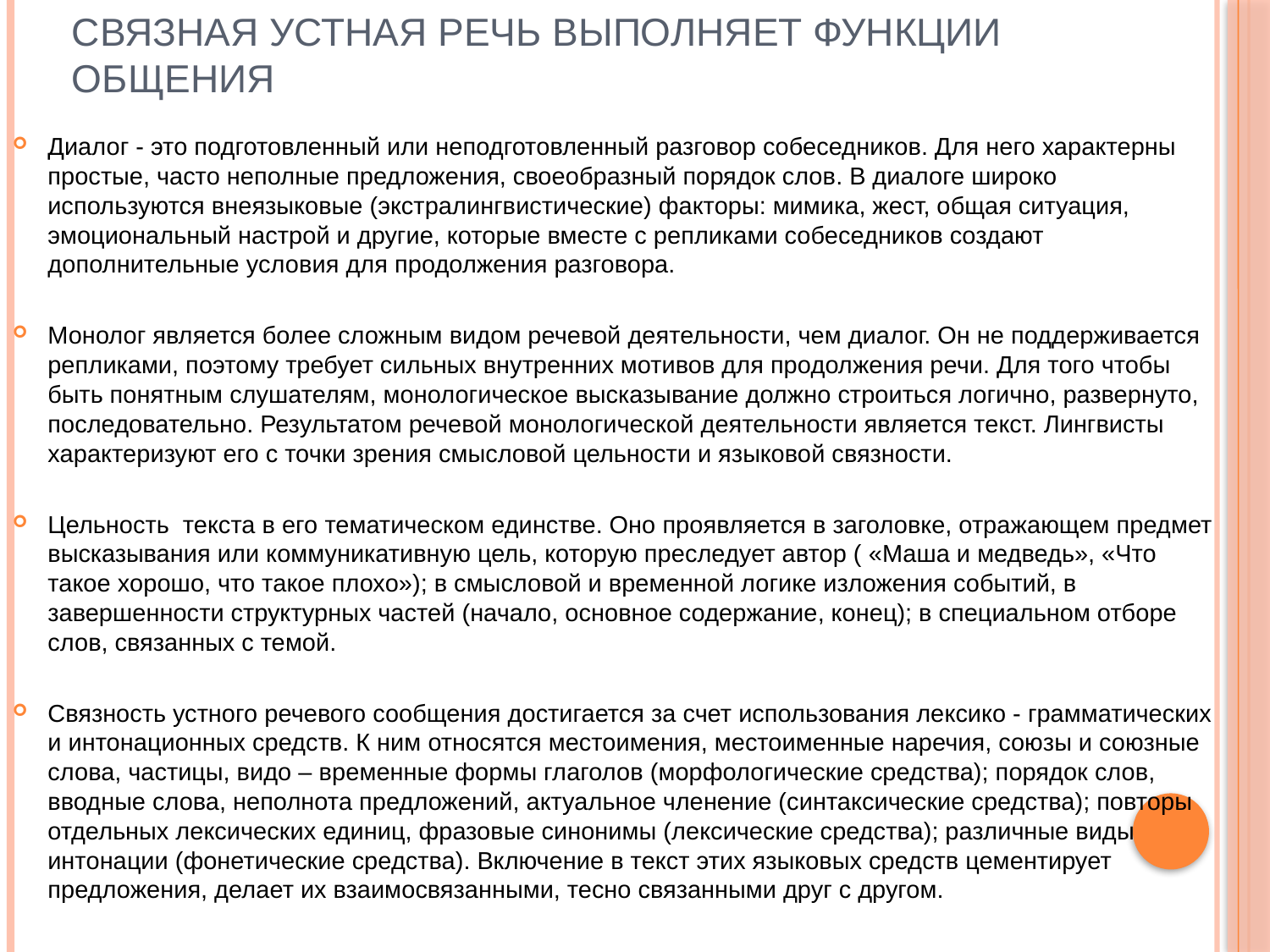

# Связная устная речь выполняет функции общения

Диалог - это подготовленный или неподготовленный разговор собеседников. Для него характерны простые, часто неполные предложения, своеобразный порядок слов. В диалоге широко используются внеязыковые (экстралингвистические) факторы: мимика, жест, общая ситуация, эмоциональный настрой и другие, которые вместе с репликами собеседников создают дополнительные условия для продолжения разговора.

Монолог является более сложным видом речевой деятельности, чем диалог. Он не поддерживается репликами, поэтому требует сильных внутренних мотивов для продолжения речи. Для того чтобы быть понятным слушателям, монологическое высказывание должно строиться логично, развернуто, последовательно. Результатом речевой монологической деятельности является текст. Лингвисты характеризуют его с точки зрения смысловой цельности и языковой связности.

Цельность  текста в его тематическом единстве. Оно проявляется в заголовке, отражающем предмет высказывания или коммуникативную цель, которую преследует автор ( «Маша и медведь», «Что такое хорошо, что такое плохо»); в смысловой и временной логике изложения событий, в завершенности структурных частей (начало, основное содержание, конец); в специальном отборе слов, связанных с темой.

Связность устного речевого сообщения достигается за счет использования лексико - грамматических и интонационных средств. К ним относятся местоимения, местоименные наречия, союзы и союзные слова, частицы, видо – временные формы глаголов (морфологические средства); порядок слов, вводные слова, неполнота предложений, актуальное членение (синтаксические средства); повторы отдельных лексических единиц, фразовые синонимы (лексические средства); различные виды интонации (фонетические средства). Включение в текст этих языковых средств цементирует предложения, делает их взаимосвязанными, тесно связанными друг с другом.